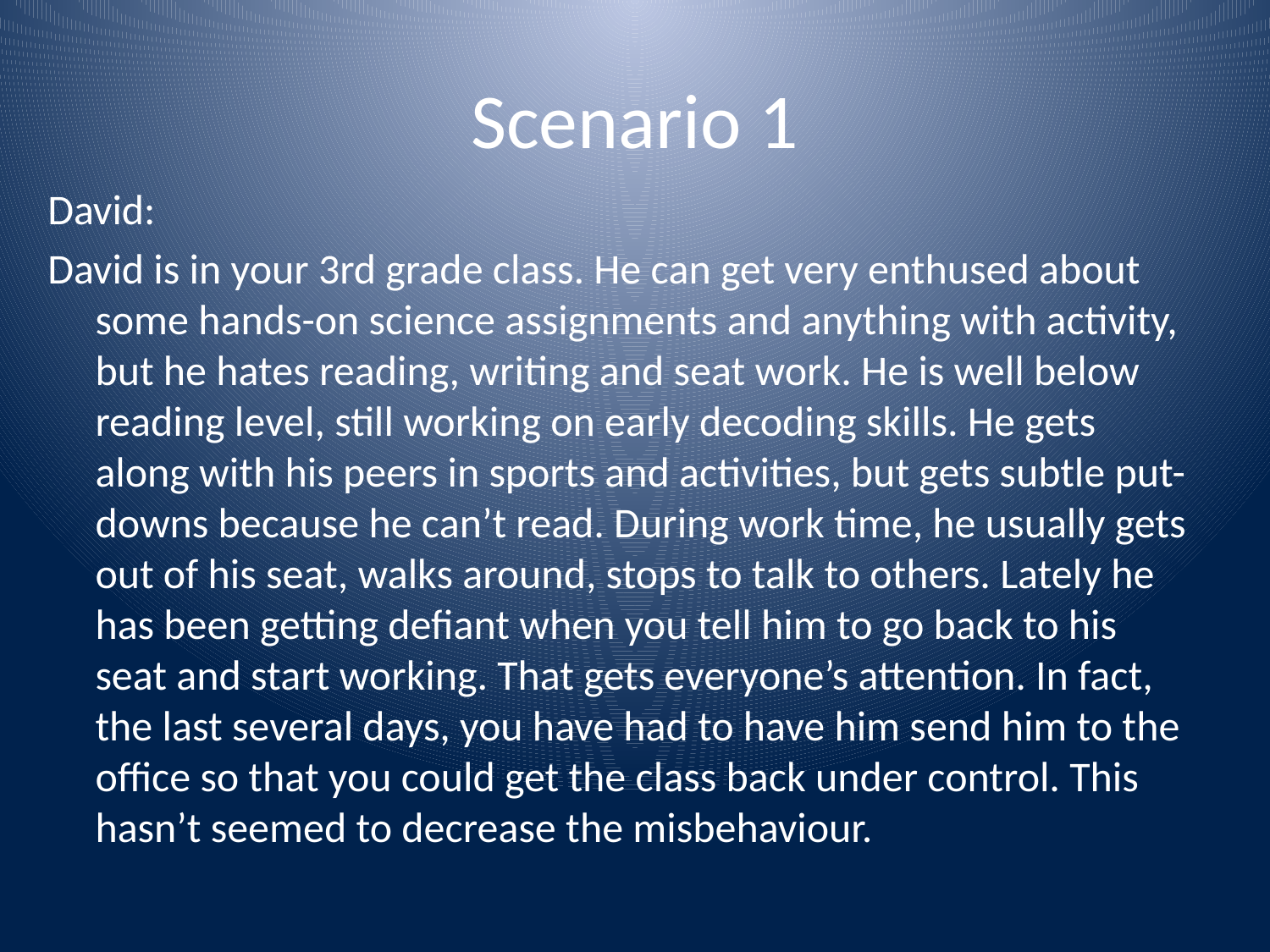

# Scenario 1
David:
David is in your 3rd grade class. He can get very enthused about some hands-on science assignments and anything with activity, but he hates reading, writing and seat work. He is well below reading level, still working on early decoding skills. He gets along with his peers in sports and activities, but gets subtle put-downs because he can’t read. During work time, he usually gets out of his seat, walks around, stops to talk to others. Lately he has been getting defiant when you tell him to go back to his seat and start working. That gets everyone’s attention. In fact, the last several days, you have had to have him send him to the office so that you could get the class back under control. This hasn’t seemed to decrease the misbehaviour.